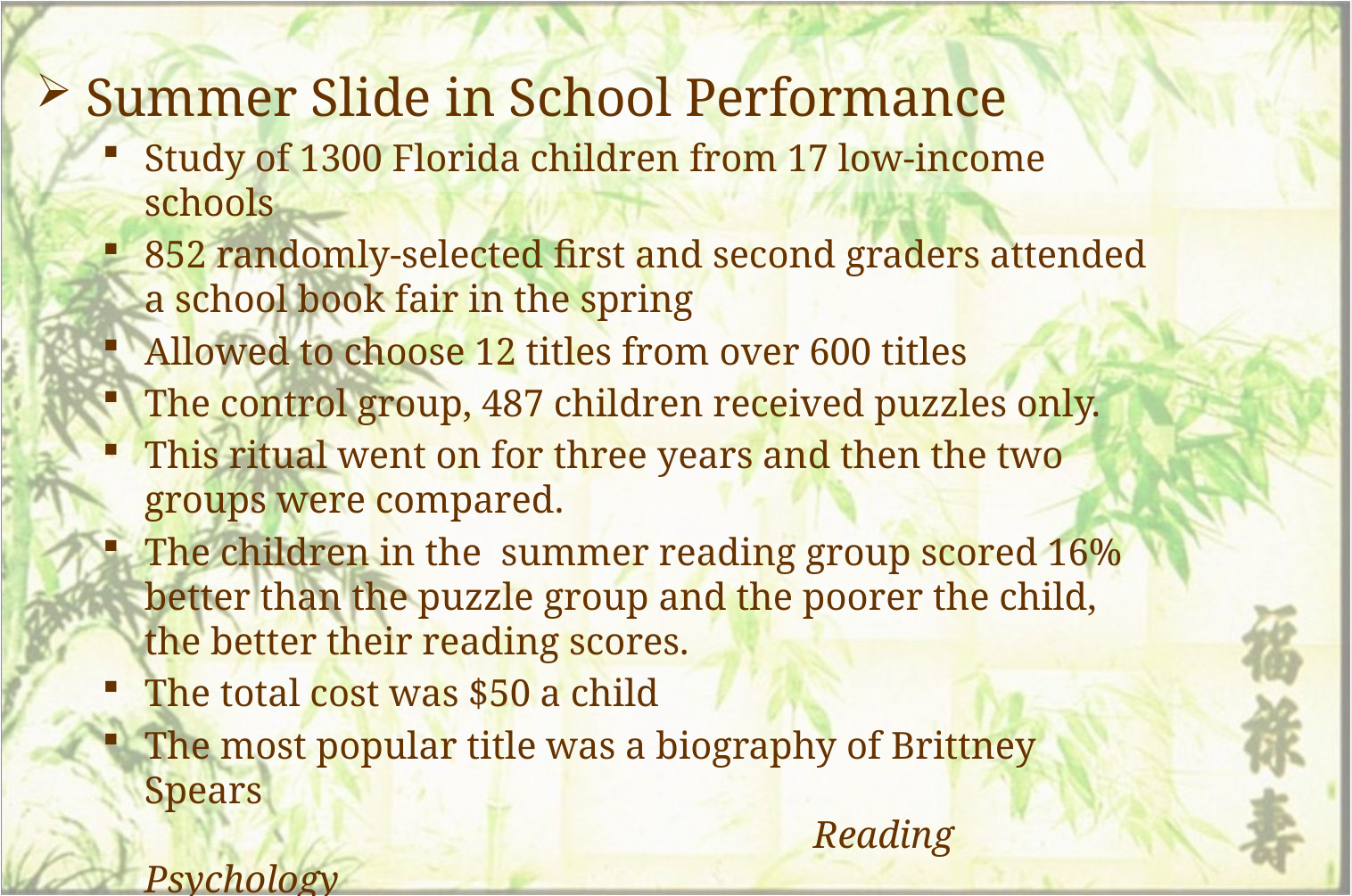

Summer Slide in School Performance
Study of 1300 Florida children from 17 low-income schools
852 randomly-selected first and second graders attended a school book fair in the spring
Allowed to choose 12 titles from over 600 titles
The control group, 487 children received puzzles only.
This ritual went on for three years and then the two groups were compared.
The children in the  summer reading group scored 16% better than the puzzle group and the poorer the child, the better their reading scores.
The total cost was $50 a child
The most popular title was a biography of Brittney Spears
					Reading Psychology
					September, 2010